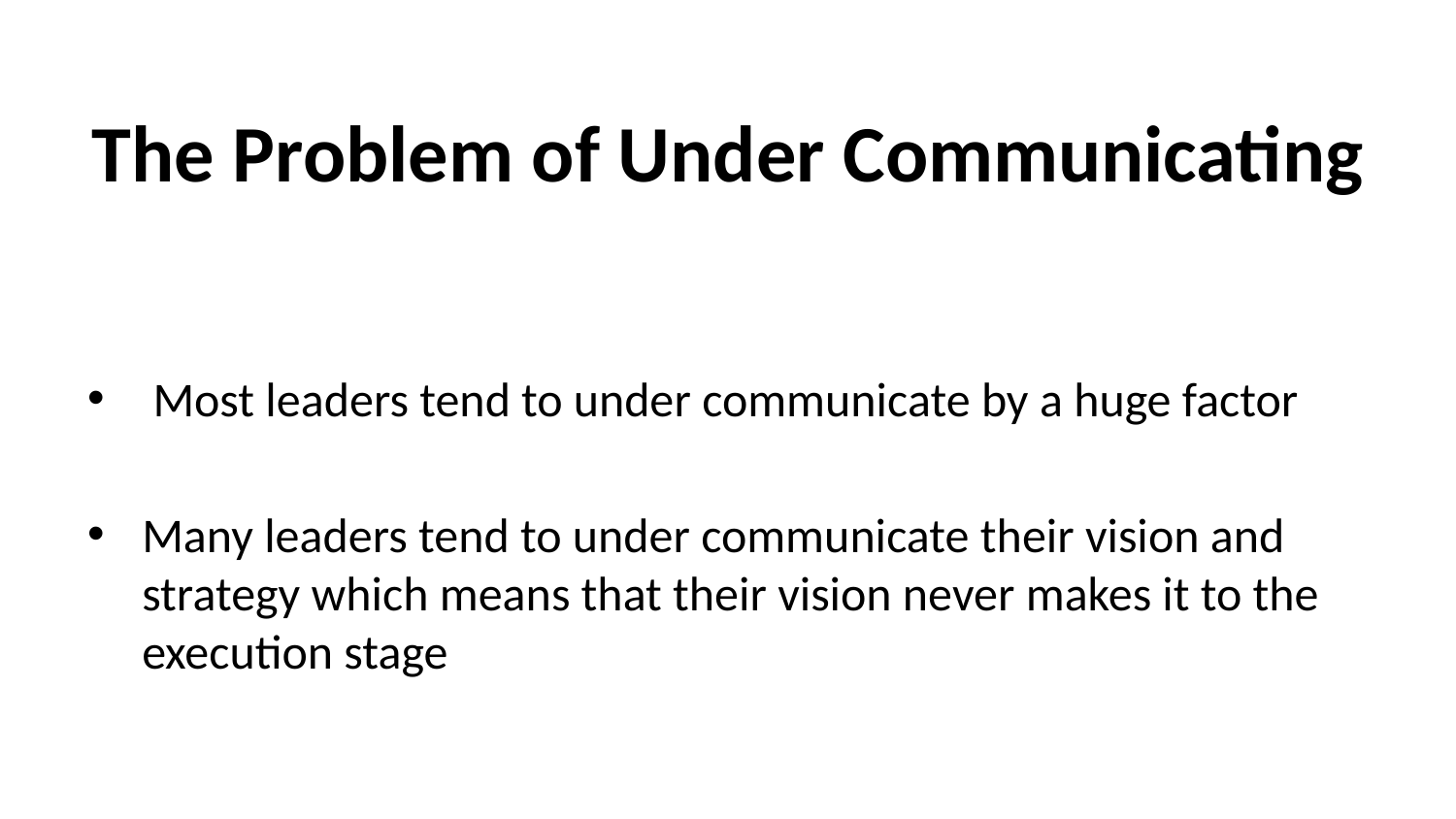

# The Problem of Under Communicating
 Most leaders tend to under communicate by a huge factor

Many leaders tend to under communicate their vision and strategy which means that their vision never makes it to the execution stage